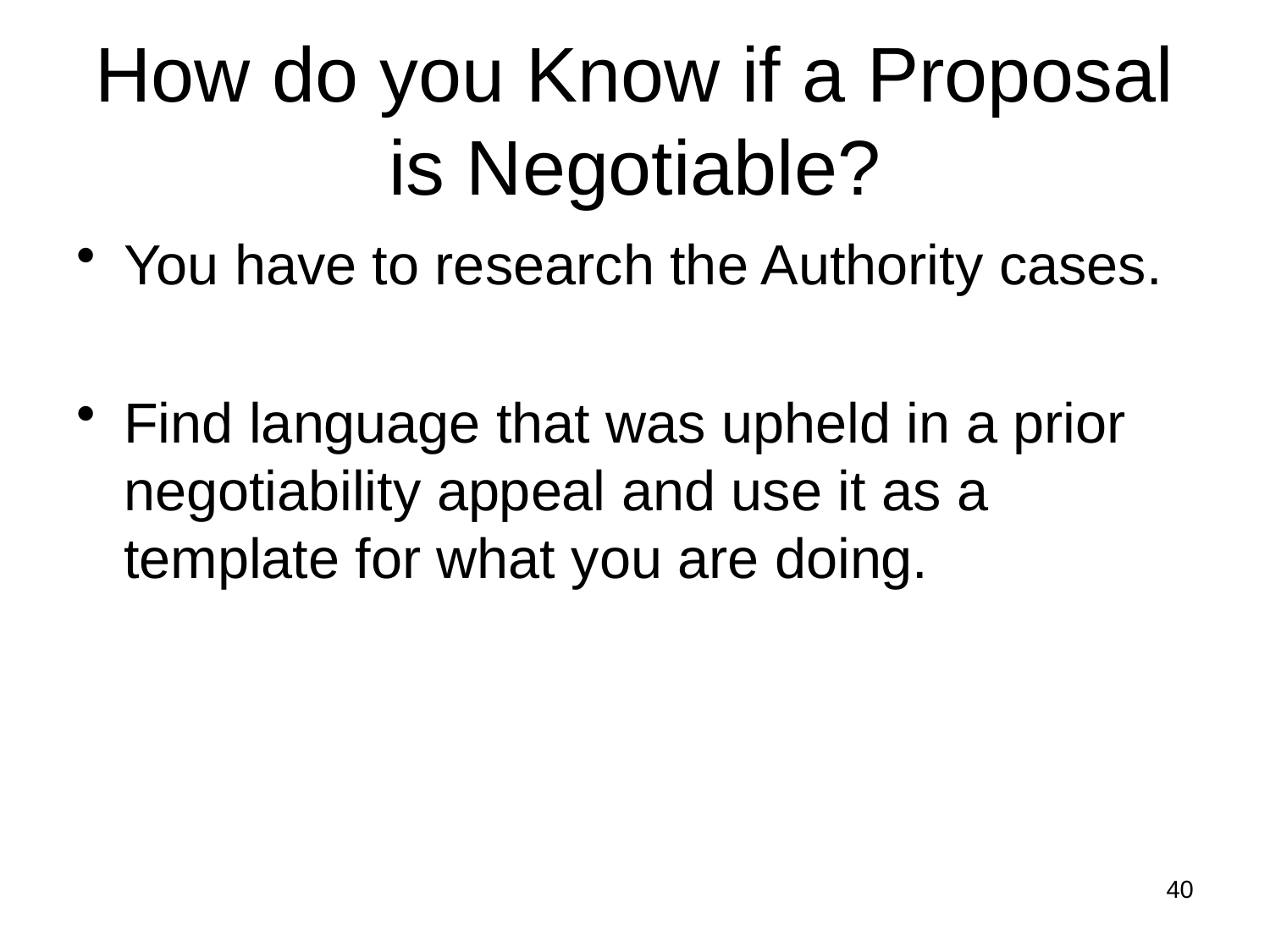

# How do you Know if a Proposal is Negotiable?
You have to research the Authority cases.

Find language that was upheld in a prior negotiability appeal and use it as a template for what you are doing.
40